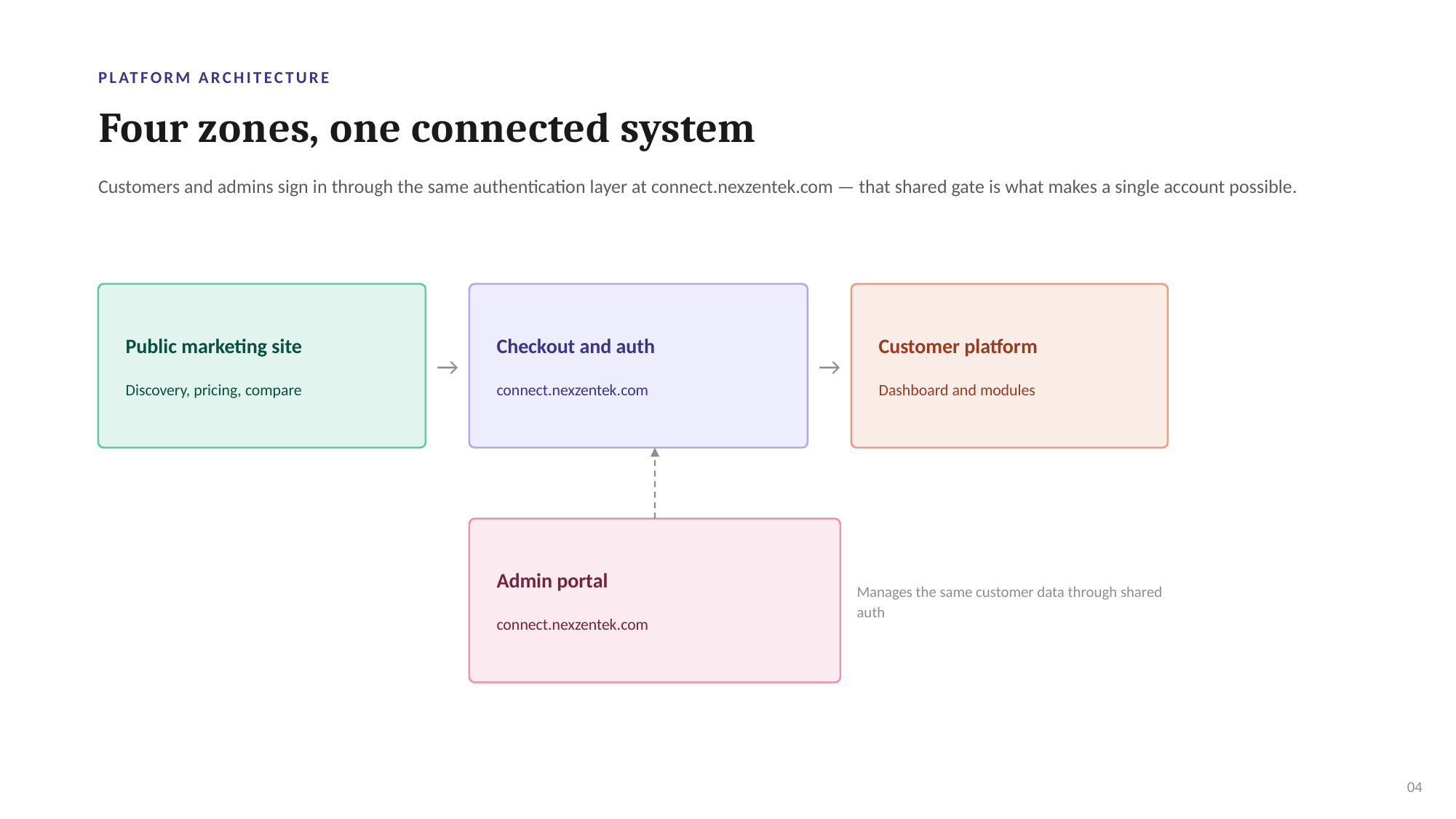

PLATFORM ARCHITECTURE
Four zones, one connected system
Customers and admins sign in through the same authentication layer at connect.nexzentek.com — that shared gate is what makes a single account possible.

Public marketing site
Checkout and auth
Customer platform
→
→
Discovery, pricing, compare
connect.nexzentek.com
Dashboard and modules

Admin portal
Manages the same customer data through shared auth
connect.nexzentek.com
04